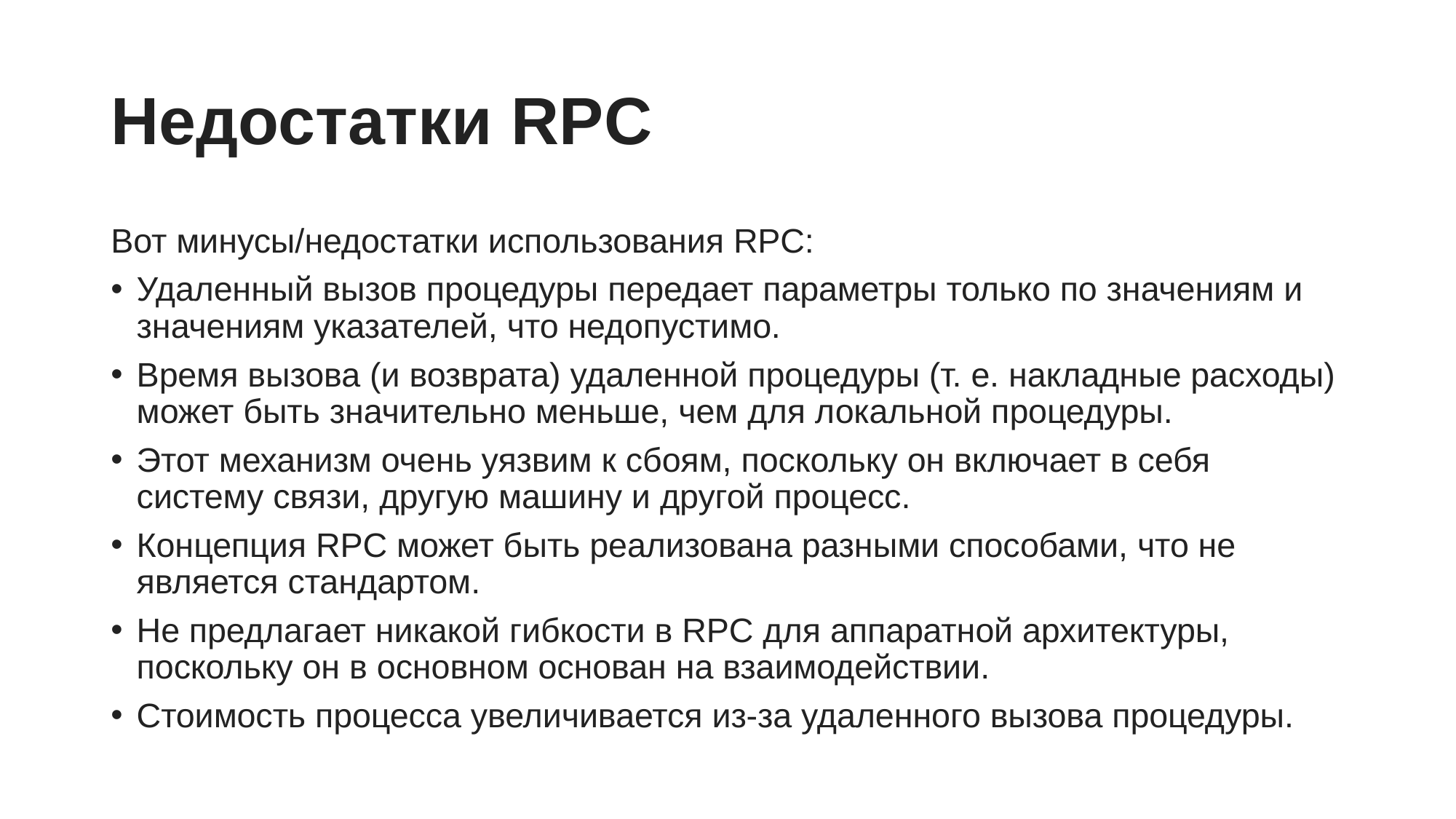

# Недостатки RPC
Вот минусы/недостатки использования RPC:
Удаленный вызов процедуры передает параметры только по значениям и значениям указателей, что недопустимо.
Время вызова (и возврата) удаленной процедуры (т. е. накладные расходы) может быть значительно меньше, чем для локальной процедуры.
Этот механизм очень уязвим к сбоям, поскольку он включает в себя систему связи, другую машину и другой процесс.
Концепция RPC может быть реализована разными способами, что не является стандартом.
Не предлагает никакой гибкости в RPC для аппаратной архитектуры, поскольку он в основном основан на взаимодействии.
Стоимость процесса увеличивается из-за удаленного вызова процедуры.